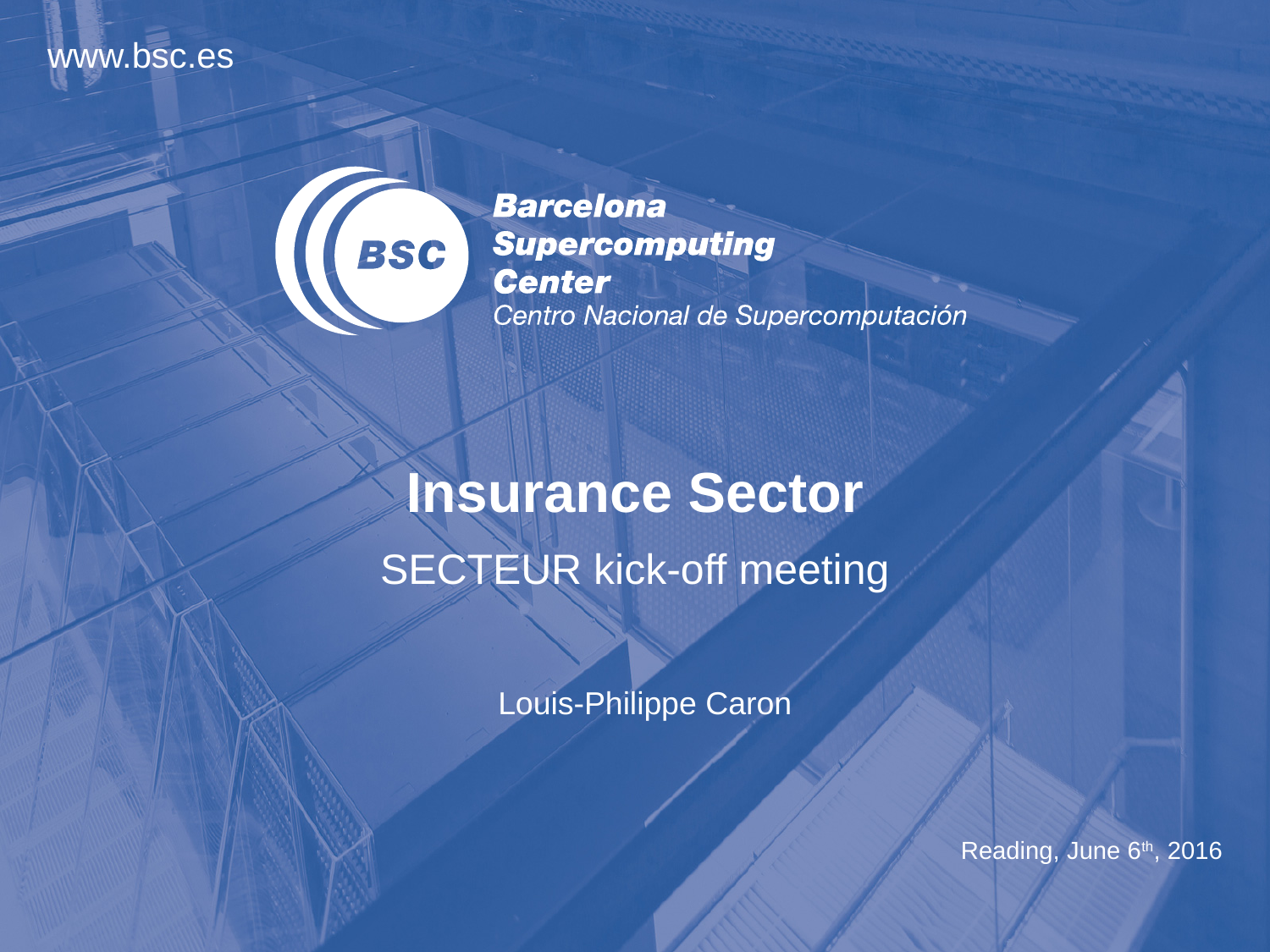

# Insurance Sector
SECTEUR kick-off meeting
Louis-Philippe Caron
Reading, June 6th, 2016